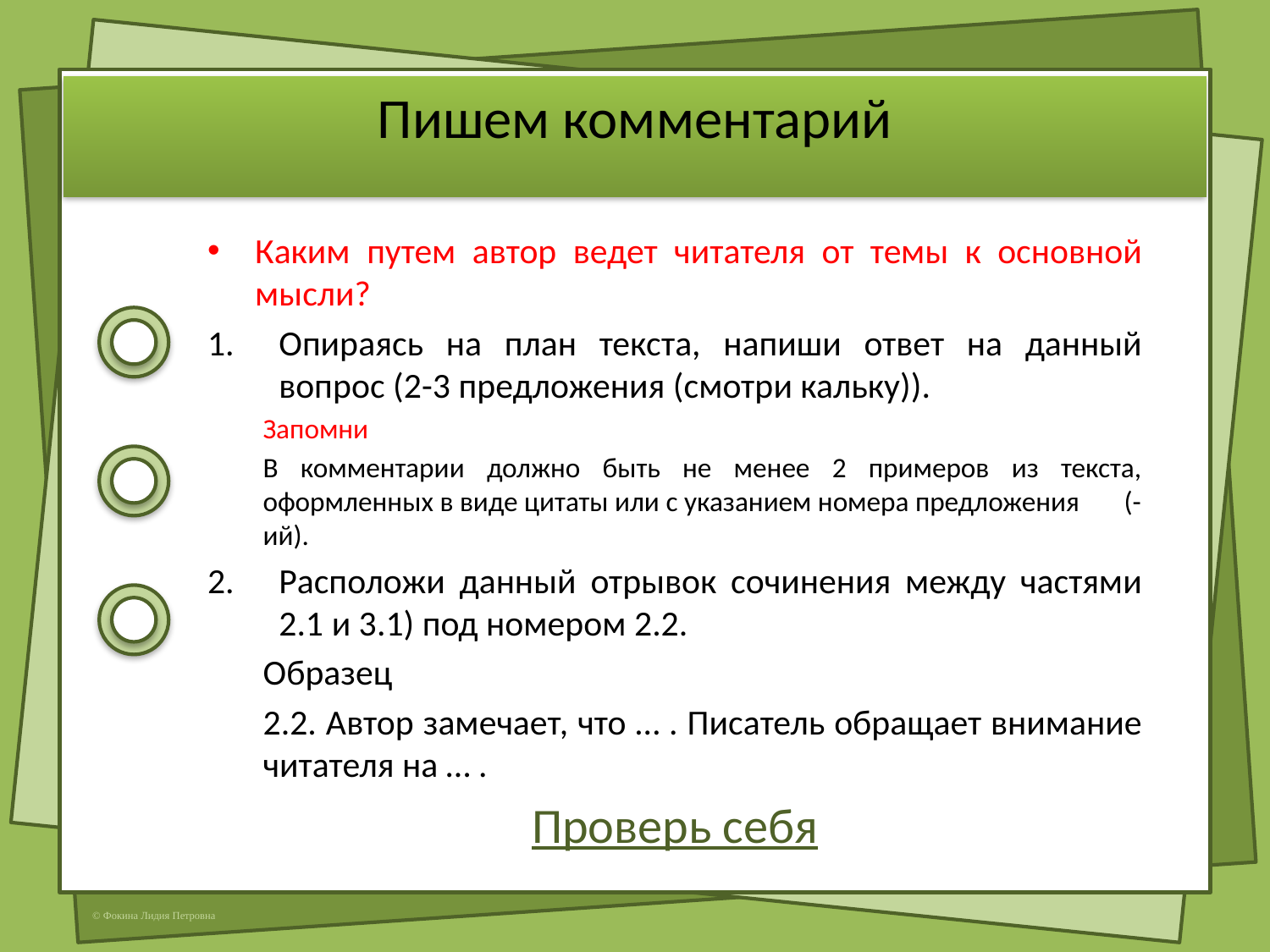

# Пишем комментарий
Каким путем автор ведет читателя от темы к основной мысли?
Опираясь на план текста, напиши ответ на данный вопрос (2-3 предложения (смотри кальку)).
Запомни
В комментарии должно быть не менее 2 примеров из текста, оформленных в виде цитаты или с указанием номера предложения       (-ий).
Расположи данный отрывок сочинения между частями 2.1 и 3.1) под номером 2.2.
Образец
2.2. Автор замечает, что … . Писатель обращает внимание читателя на … .
Проверь себя